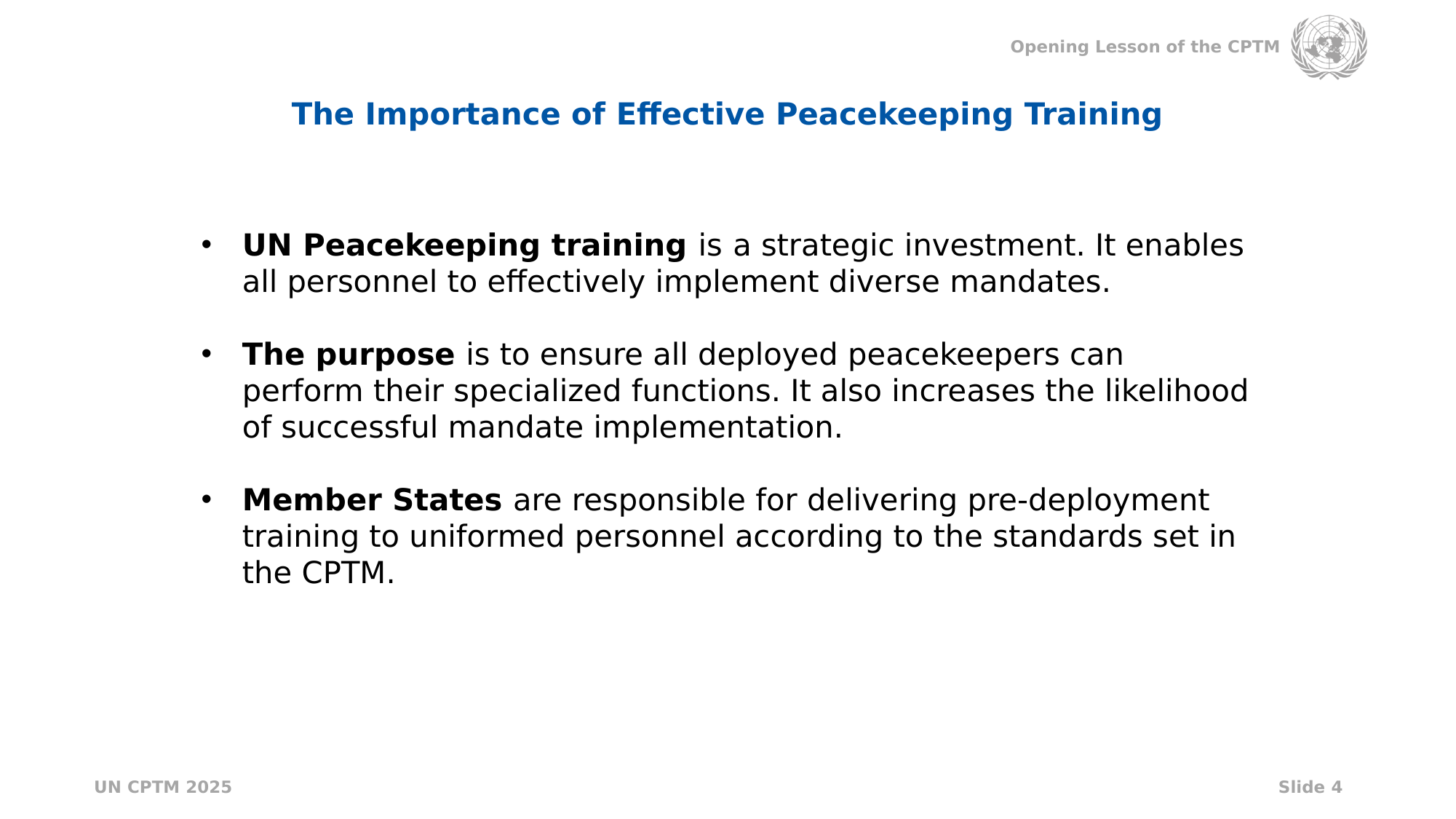

The Importance of Effective Peacekeeping Training
UN Peacekeeping training is a strategic investment. It enables all personnel to effectively implement diverse mandates.

The purpose is to ensure all deployed peacekeepers can perform their specialized functions. It also increases the likelihood of successful mandate implementation.

Member States are responsible for delivering pre-deployment training to uniformed personnel according to the standards set in the CPTM.